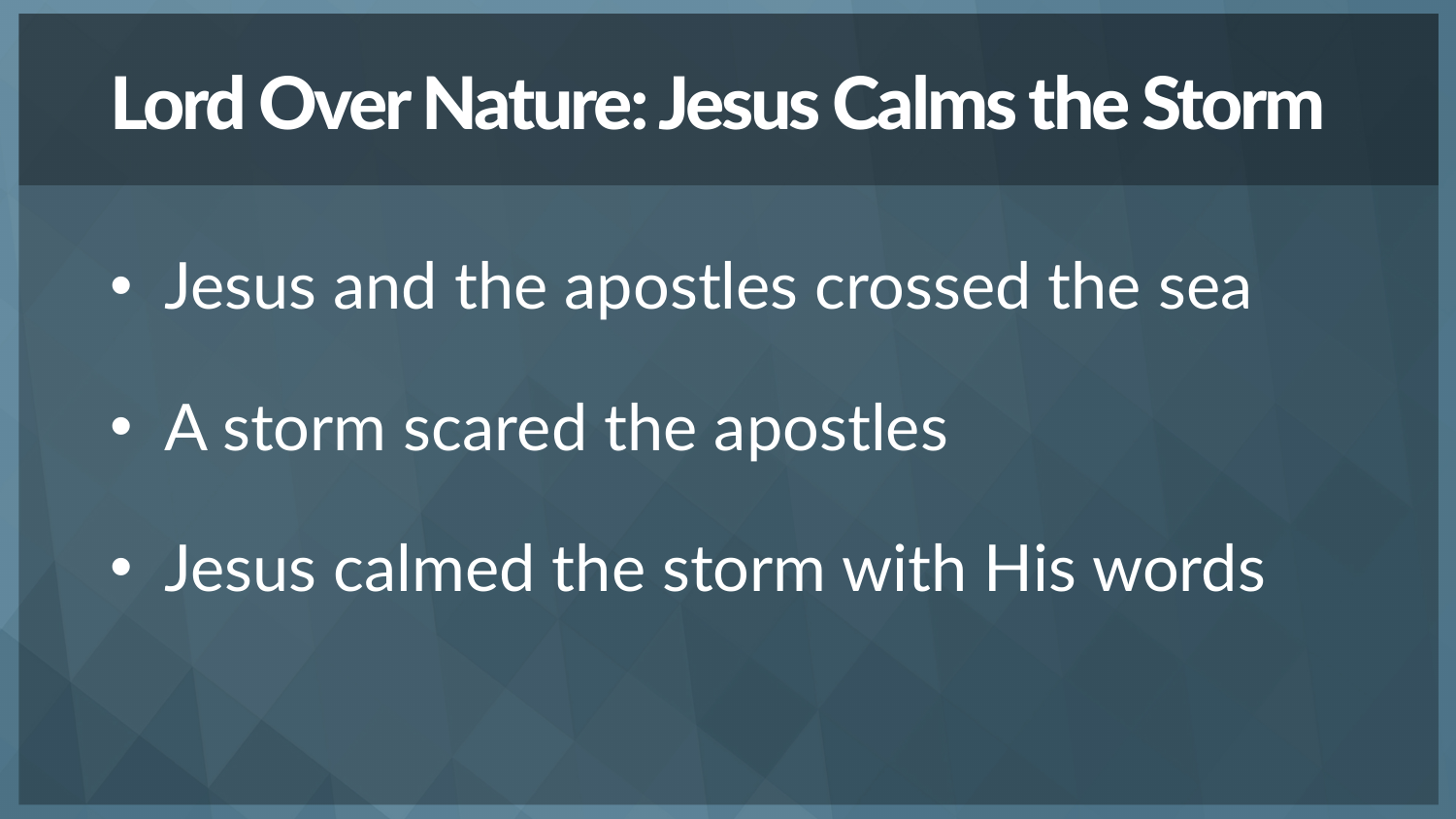

# Lord Over Nature: Jesus Calms the Storm
Jesus and the apostles crossed the sea
A storm scared the apostles
Jesus calmed the storm with His words